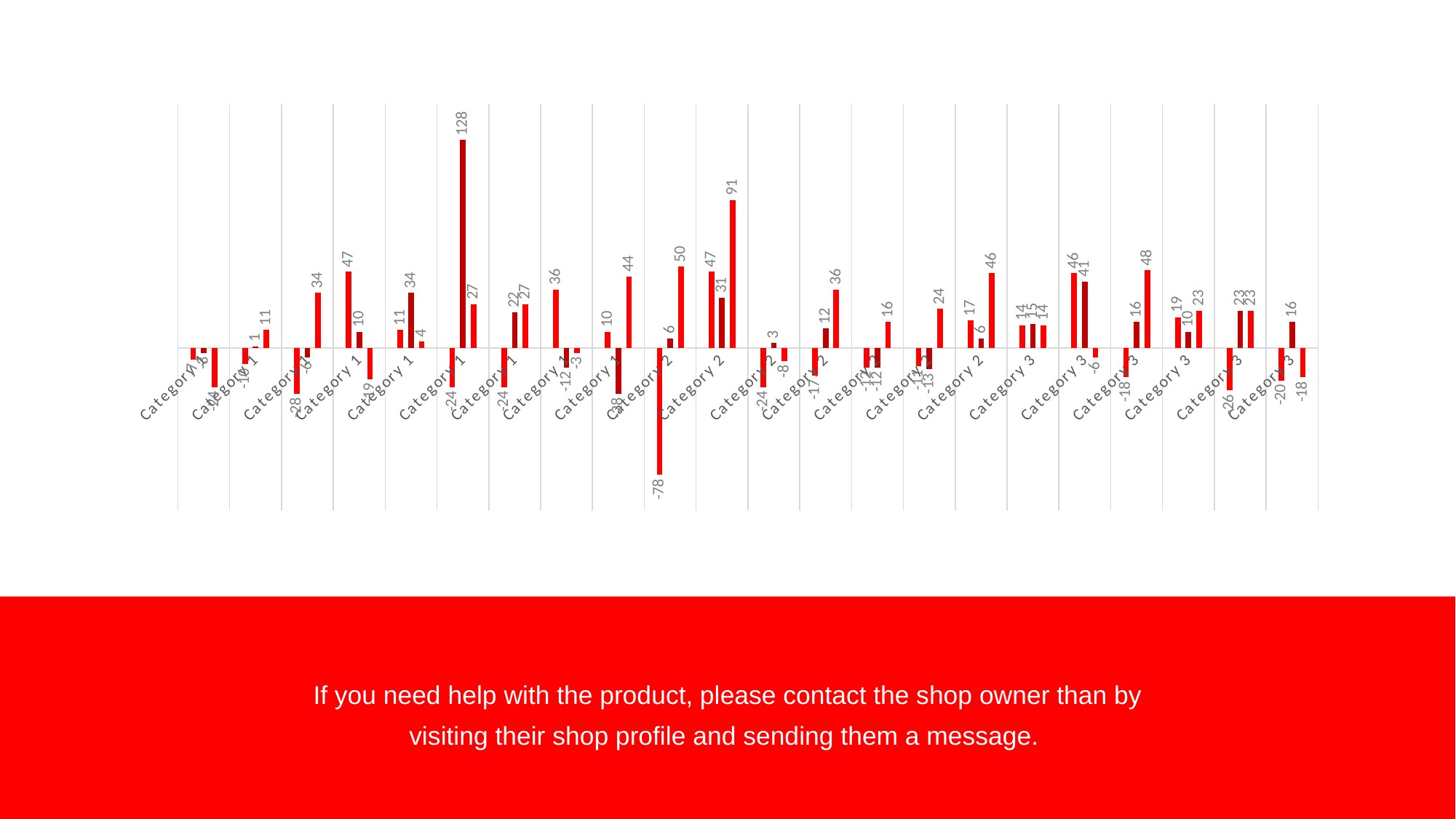

### Chart:

| Category | Series1 | Series2 | Series3 |
|---|---|---|---|
| Category 1 | -7.0 | -3.0 | -24.0 |
| Category 1 | -10.0 | 1.0 | 11.0 |
| Category 1 | -28.0 | -6.0 | 34.0 |
| Category 1 | 47.0 | 10.0 | -19.0 |
| Category 1 | 11.0 | 34.0 | 4.0 |
| Category 1 | -24.0 | 128.0 | 27.0 |
| Category 1 | -24.0 | 22.0 | 27.0 |
| Category 1 | 36.0 | -12.0 | -3.0 |
| Category 1 | 10.0 | -28.0 | 44.0 |
| Category 2 | -78.0 | 6.0 | 50.0 |
| Category 2 | 47.0 | 31.0 | 91.0 |
| Category 2 | -24.0 | 3.0 | -8.0 |
| Category 2 | -17.0 | 12.0 | 36.0 |
| Category 2 | -12.0 | -12.0 | 16.0 |
| Category 2 | -11.0 | -13.0 | 24.0 |
| Category 2 | 17.0 | 6.0 | 46.0 |
| Category 3 | 14.0 | 15.0 | 14.0 |
| Category 3 | 46.0 | 41.0 | -6.0 |
| Category 3 | -18.0 | 16.0 | 48.0 |
| Category 3 | 19.0 | 10.0 | 23.0 |
| Category 3 | -26.0 | 23.0 | 23.0 |
| Category 3 | -20.0 | 16.0 | -18.0 |

If you need help with the product, please contact the shop owner than by visiting their shop profile and sending them a message.